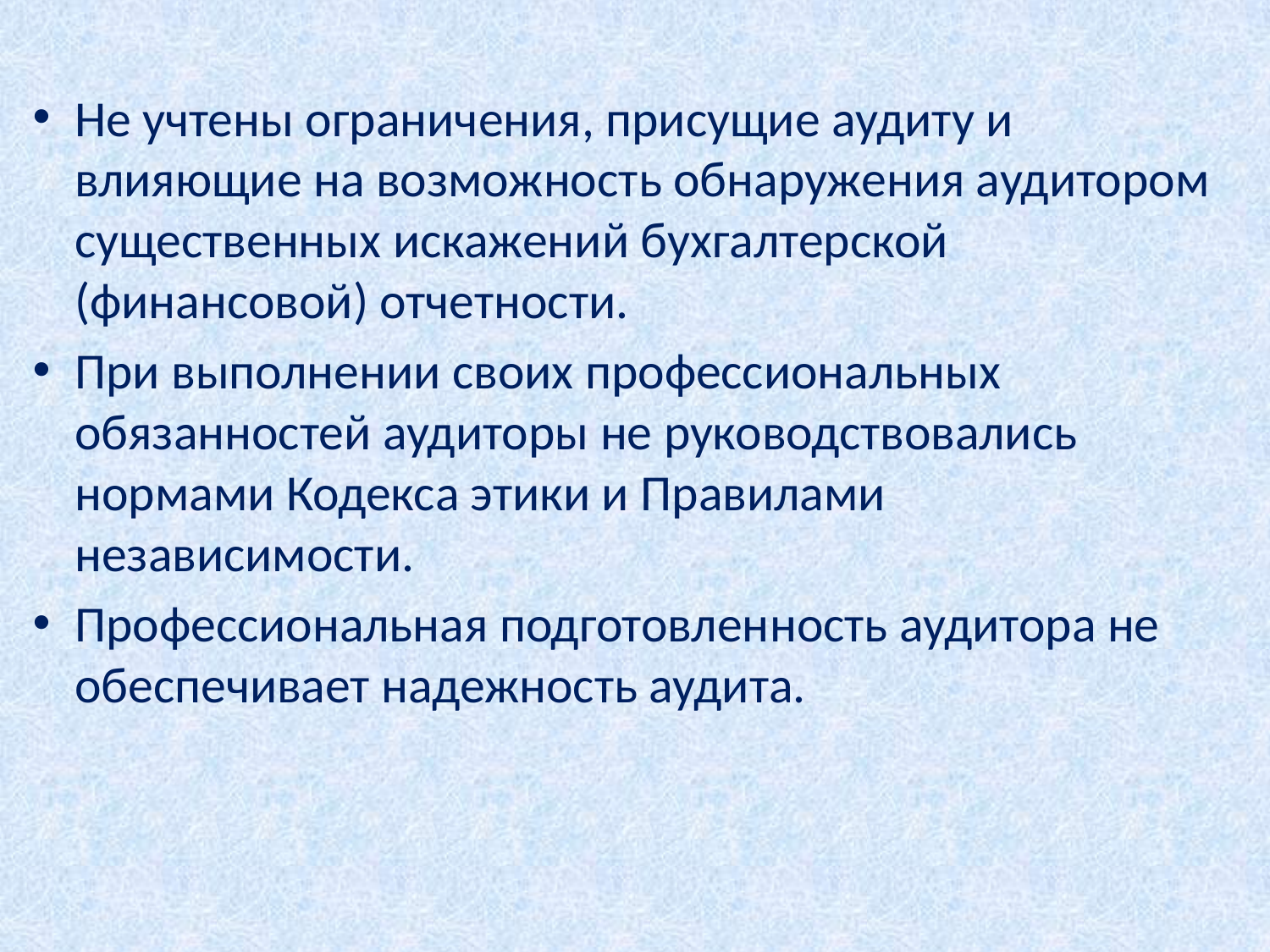

#
Не учтены ограничения, присущие аудиту и влияющие на возможность обнаружения аудитором существенных искажений бухгалтерской (финансовой) отчетности.
При выполнении своих профессиональных обязанностей аудиторы не руководствовались нормами Кодекса этики и Правилами независимости.
Профессиональная подготовленность аудитора не обеспечивает надежность аудита.